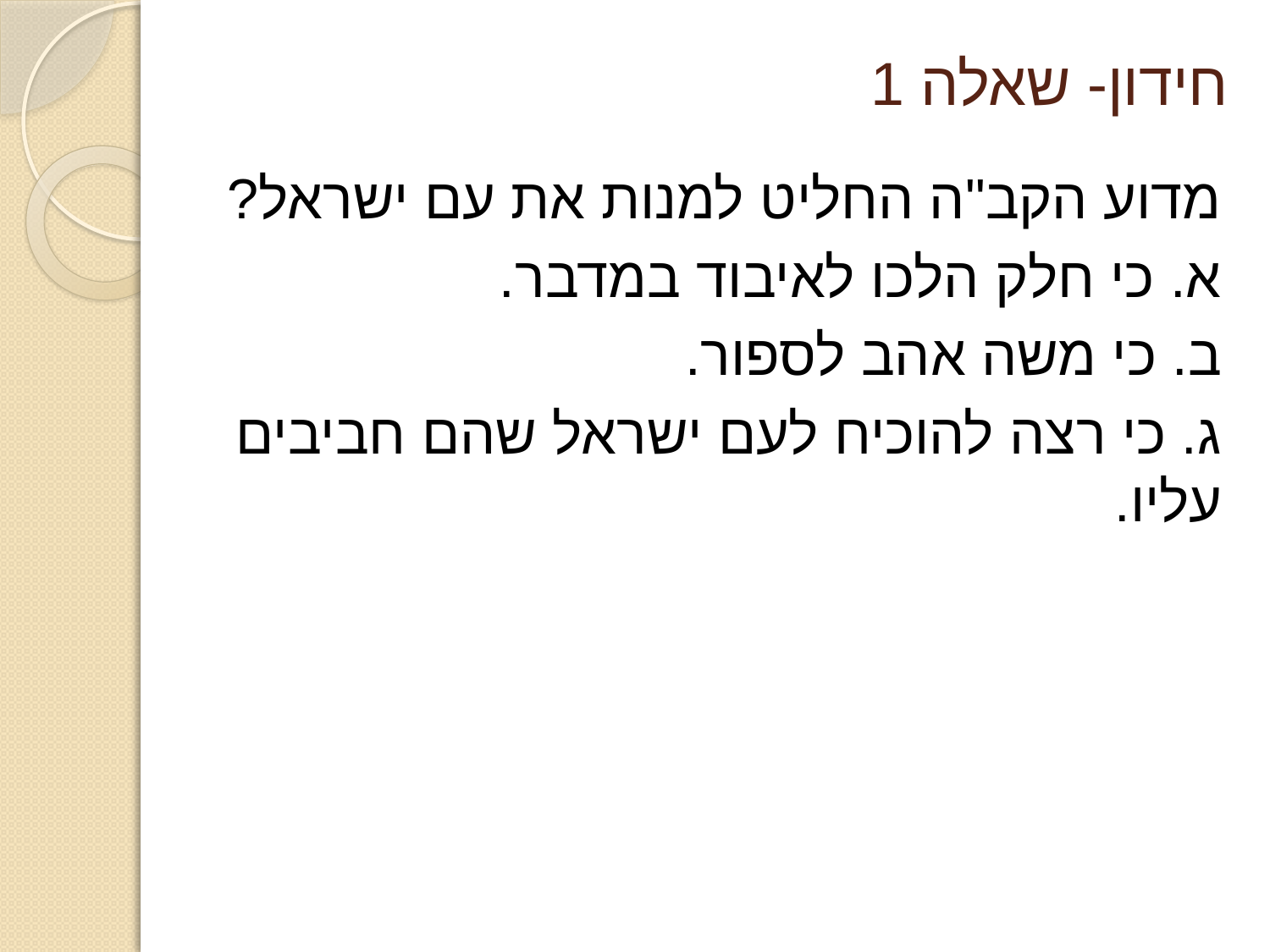

# חידון- שאלה 1
מדוע הקב"ה החליט למנות את עם ישראל?
א. כי חלק הלכו לאיבוד במדבר.
ב. כי משה אהב לספור.
ג. כי רצה להוכיח לעם ישראל שהם חביבים עליו.